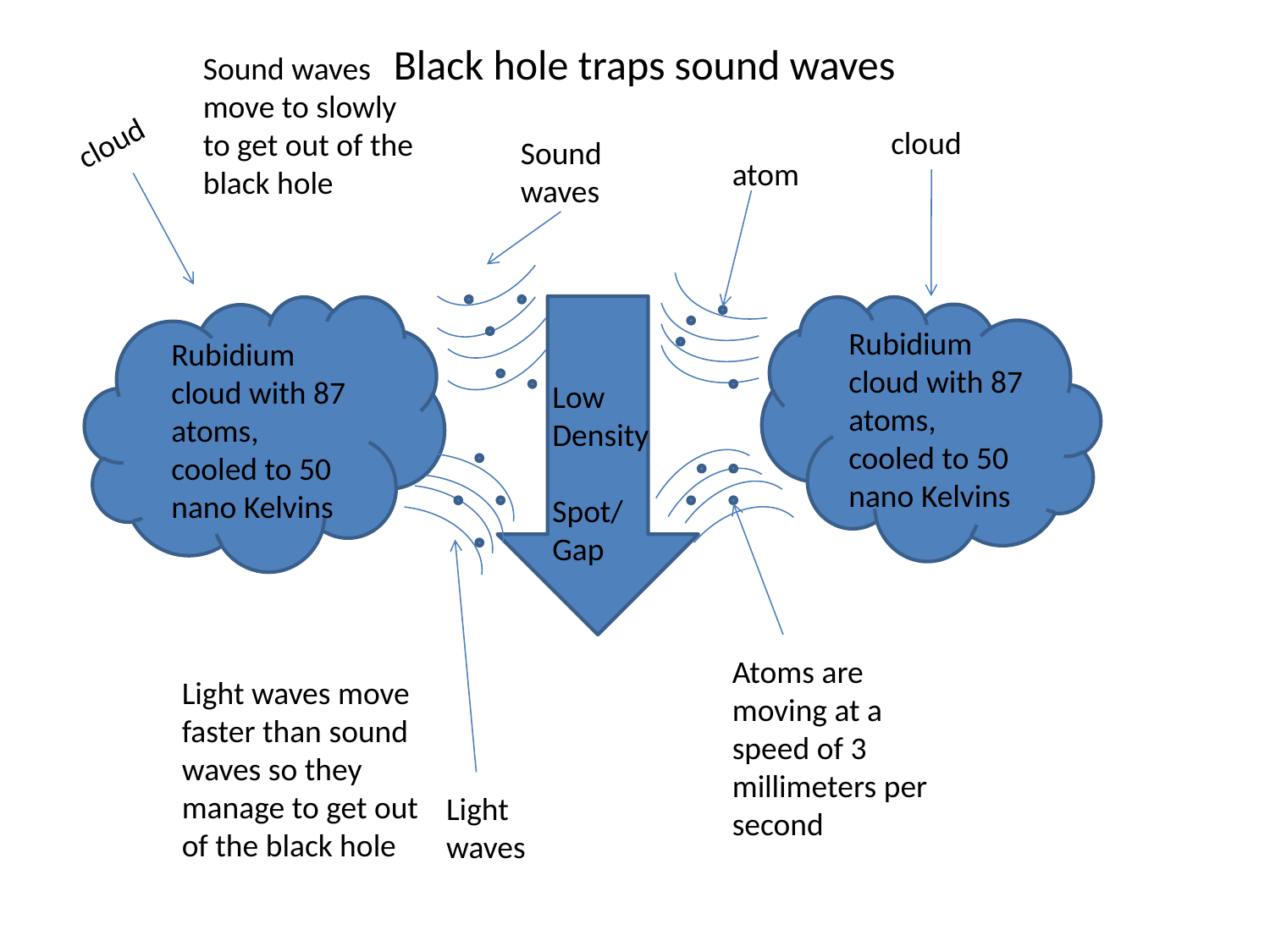

Black hole traps sound waves
Sound waves move to slowly to get out of the black hole
cloud
cloud
Sound waves
atom

Rubidium cloud with 87 atoms, cooled to 50 nano Kelvins
Rubidium cloud with 87 atoms, cooled to 50 nano Kelvins

Low Density         Spot/ Gap

Atoms are moving at a speed of 3 millimeters per second
Light waves move faster than sound waves so they manage to get out of the black hole
Light waves